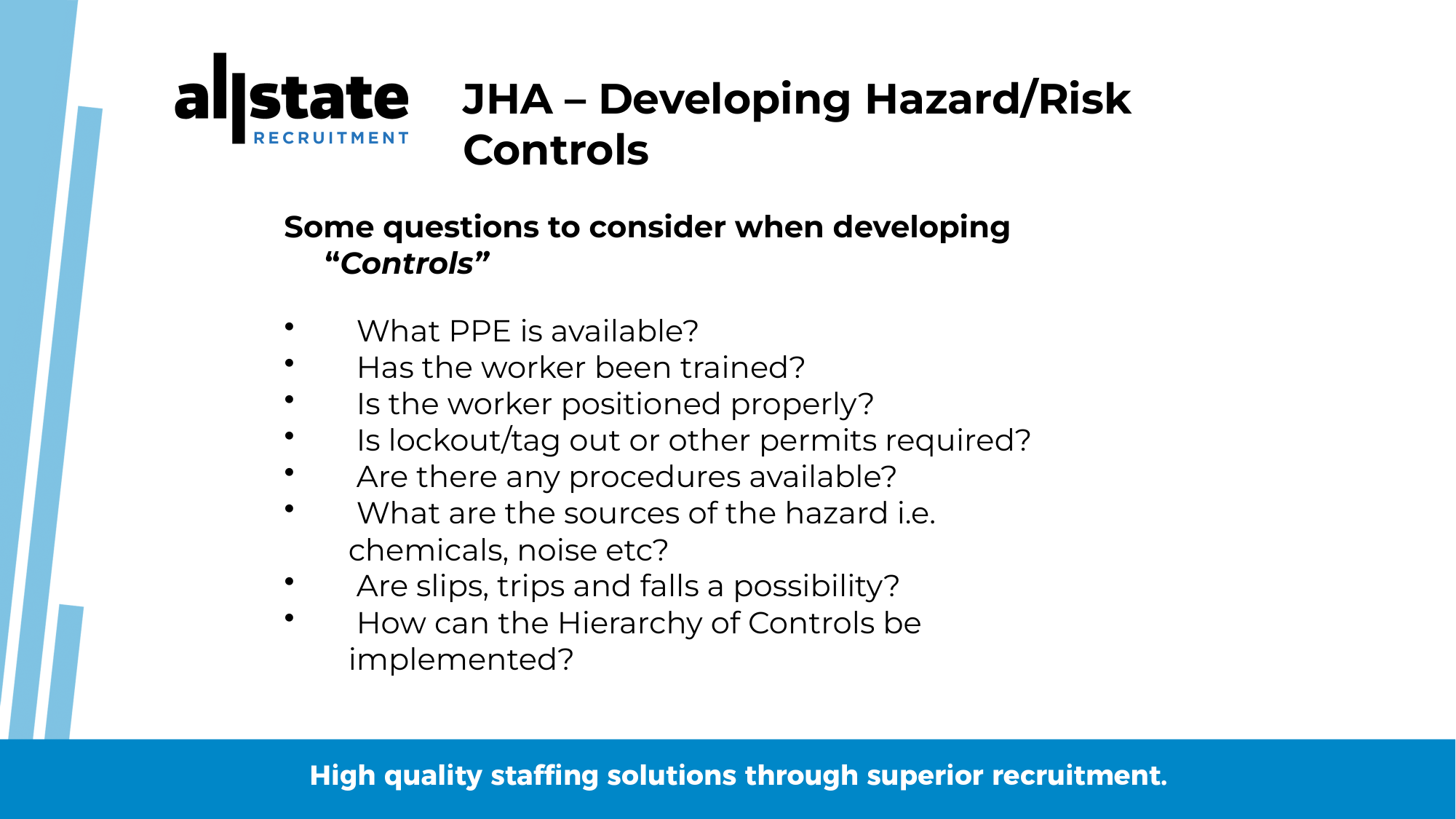

JHA – Developing Hazard/Risk Controls
Some questions to consider when developing “Controls”
 What PPE is available?
 Has the worker been trained?
 Is the worker positioned properly?
 Is lockout/tag out or other permits required?
 Are there any procedures available?
 What are the sources of the hazard i.e. chemicals, noise etc?
 Are slips, trips and falls a possibility?
 How can the Hierarchy of Controls be implemented?